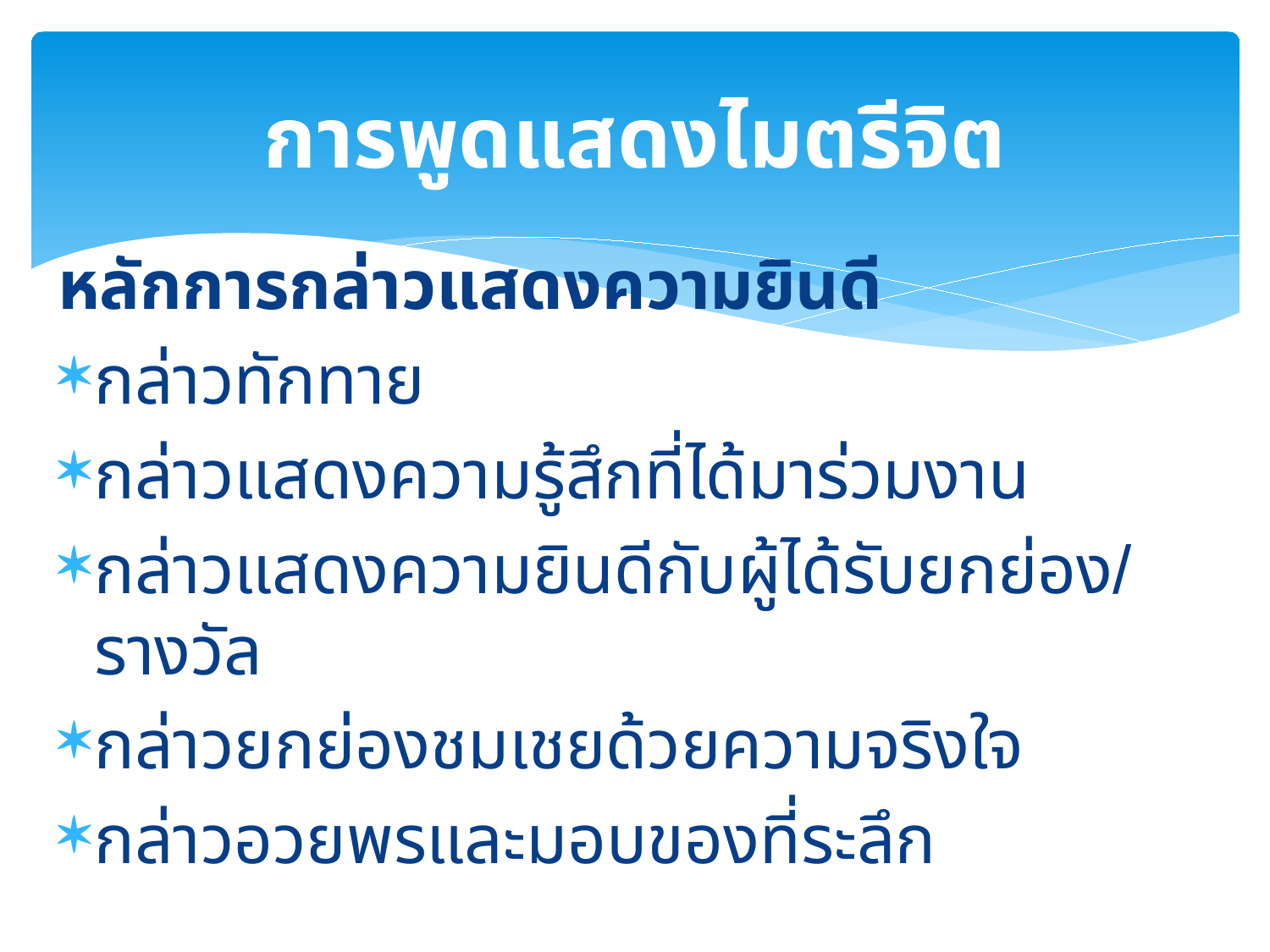

# การพูดแสดงไมตรีจิต
หลักการกล่าวแสดงความยินดี
กล่าวทักทาย
กล่าวแสดงความรู้สึกที่ได้มาร่วมงาน
กล่าวแสดงความยินดีกับผู้ได้รับยกย่อง/รางวัล
กล่าวยกย่องชมเชยด้วยความจริงใจ
กล่าวอวยพรและมอบของที่ระลึก